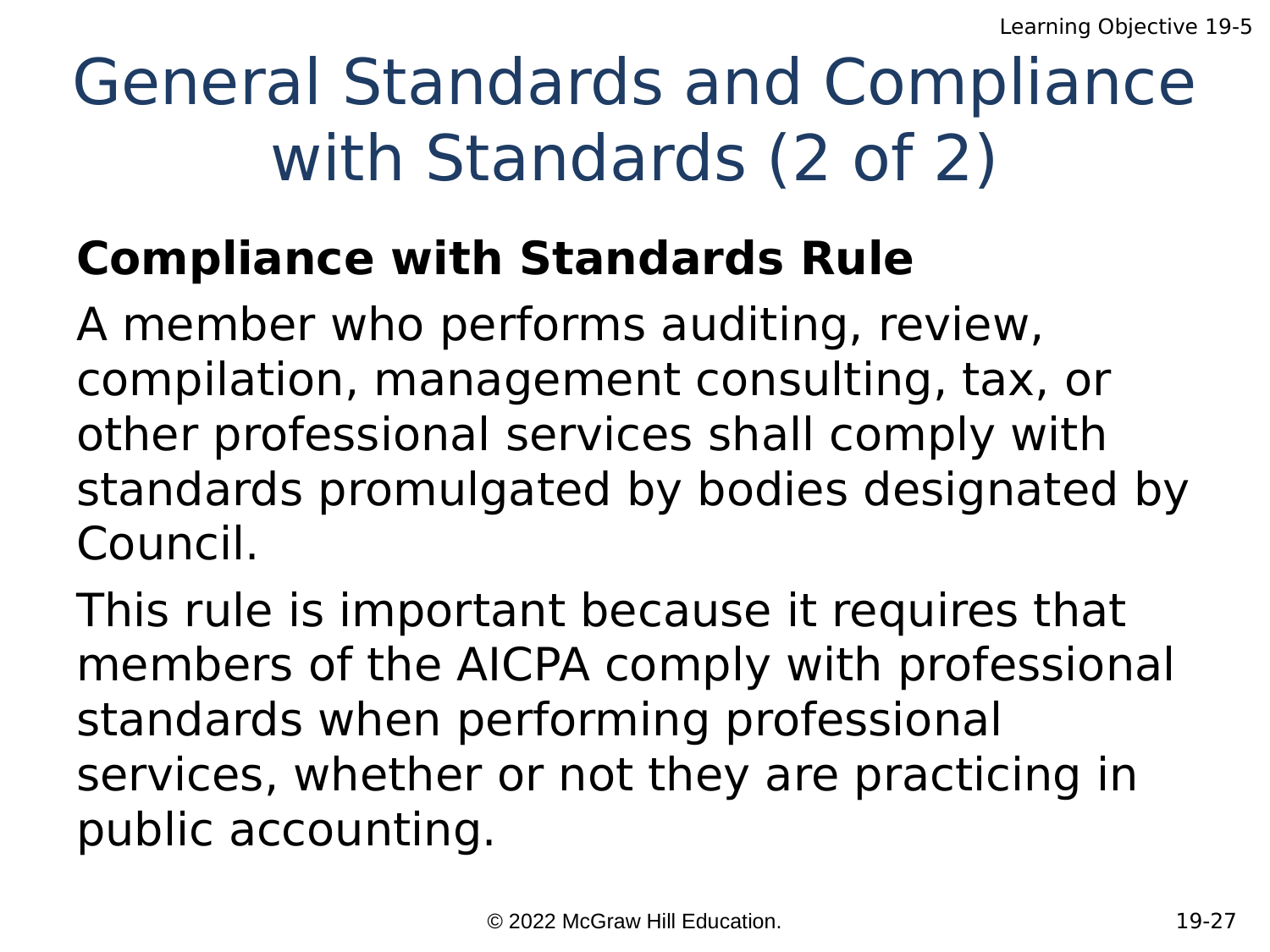

Learning Objective 19-5
# General Standards and Compliance with Standards (2 of 2)
Compliance with Standards Rule
A member who performs auditing, review, compilation, management consulting, tax, or other professional services shall comply with standards promulgated by bodies designated by Council.
This rule is important because it requires that members of the AICPA comply with professional standards when performing professional services, whether or not they are practicing in public accounting.